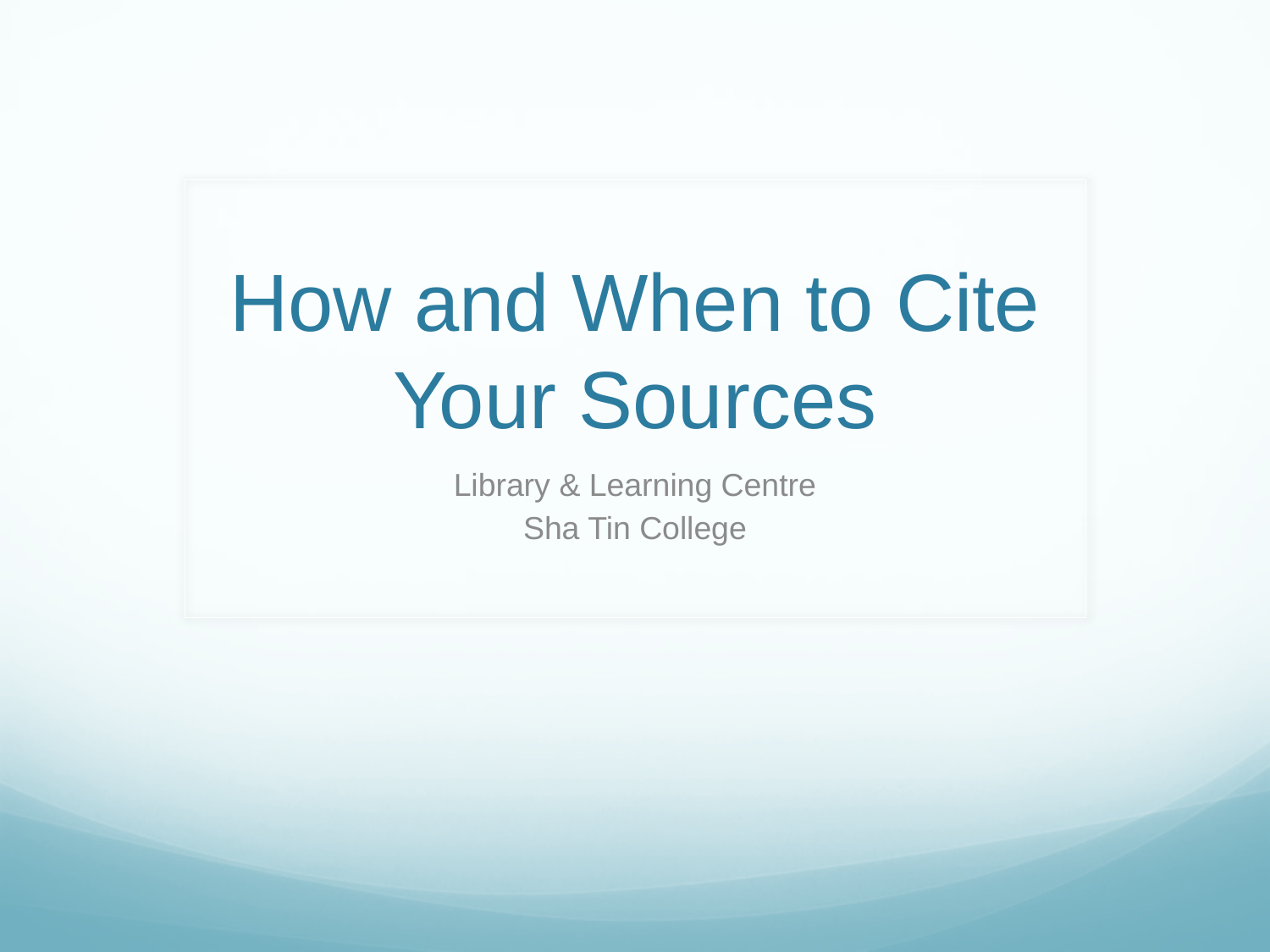

# How and When to Cite Your Sources
Library & Learning Centre
Sha Tin College